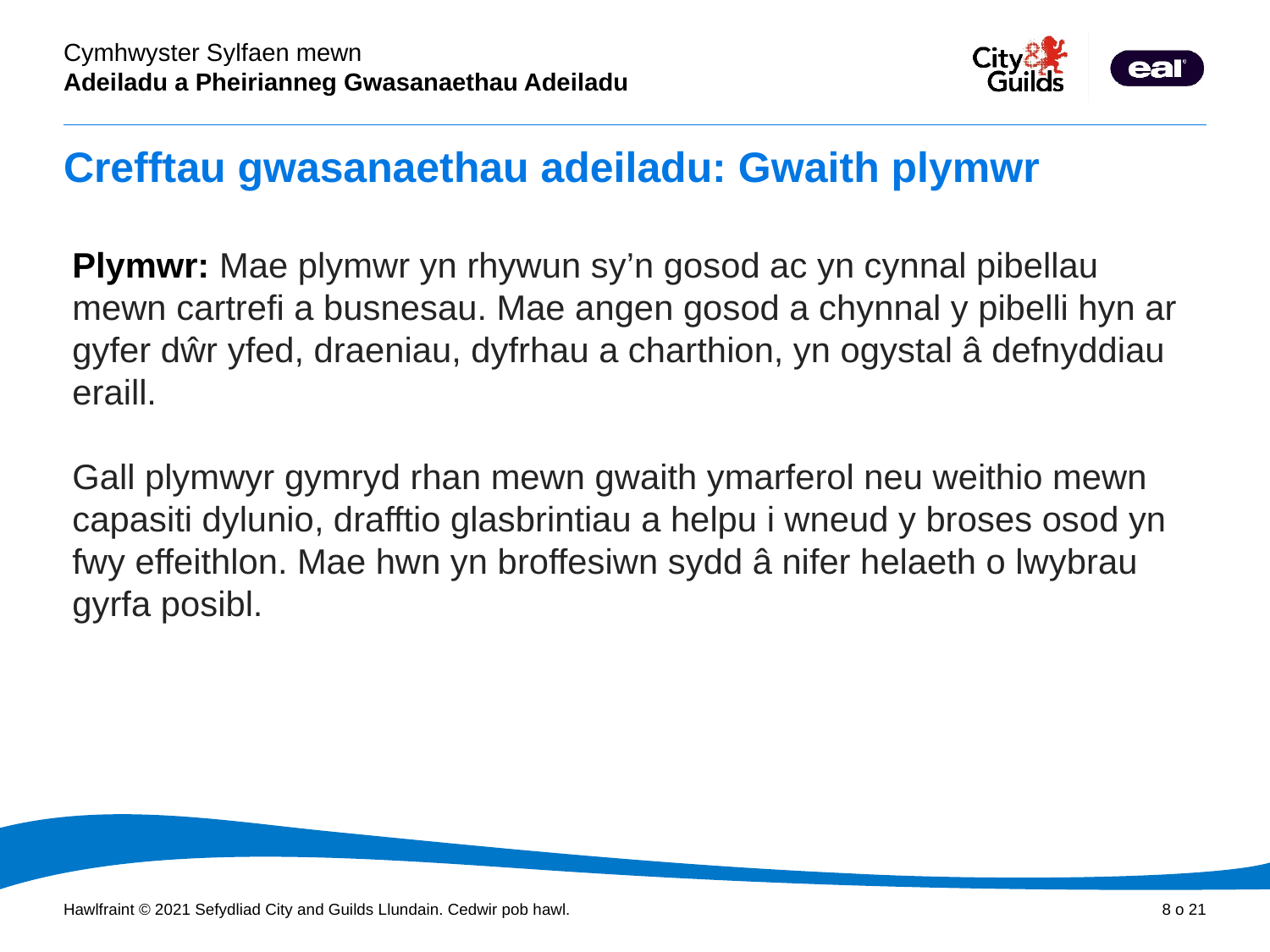

# Crefftau gwasanaethau adeiladu: Gwaith plymwr
Plymwr: Mae plymwr yn rhywun sy’n gosod ac yn cynnal pibellau mewn cartrefi a busnesau. Mae angen gosod a chynnal y pibelli hyn ar gyfer dŵr yfed, draeniau, dyfrhau a charthion, yn ogystal â defnyddiau eraill.

Gall plymwyr gymryd rhan mewn gwaith ymarferol neu weithio mewn capasiti dylunio, drafftio glasbrintiau a helpu i wneud y broses osod yn fwy effeithlon. Mae hwn yn broffesiwn sydd â nifer helaeth o lwybrau gyrfa posibl.